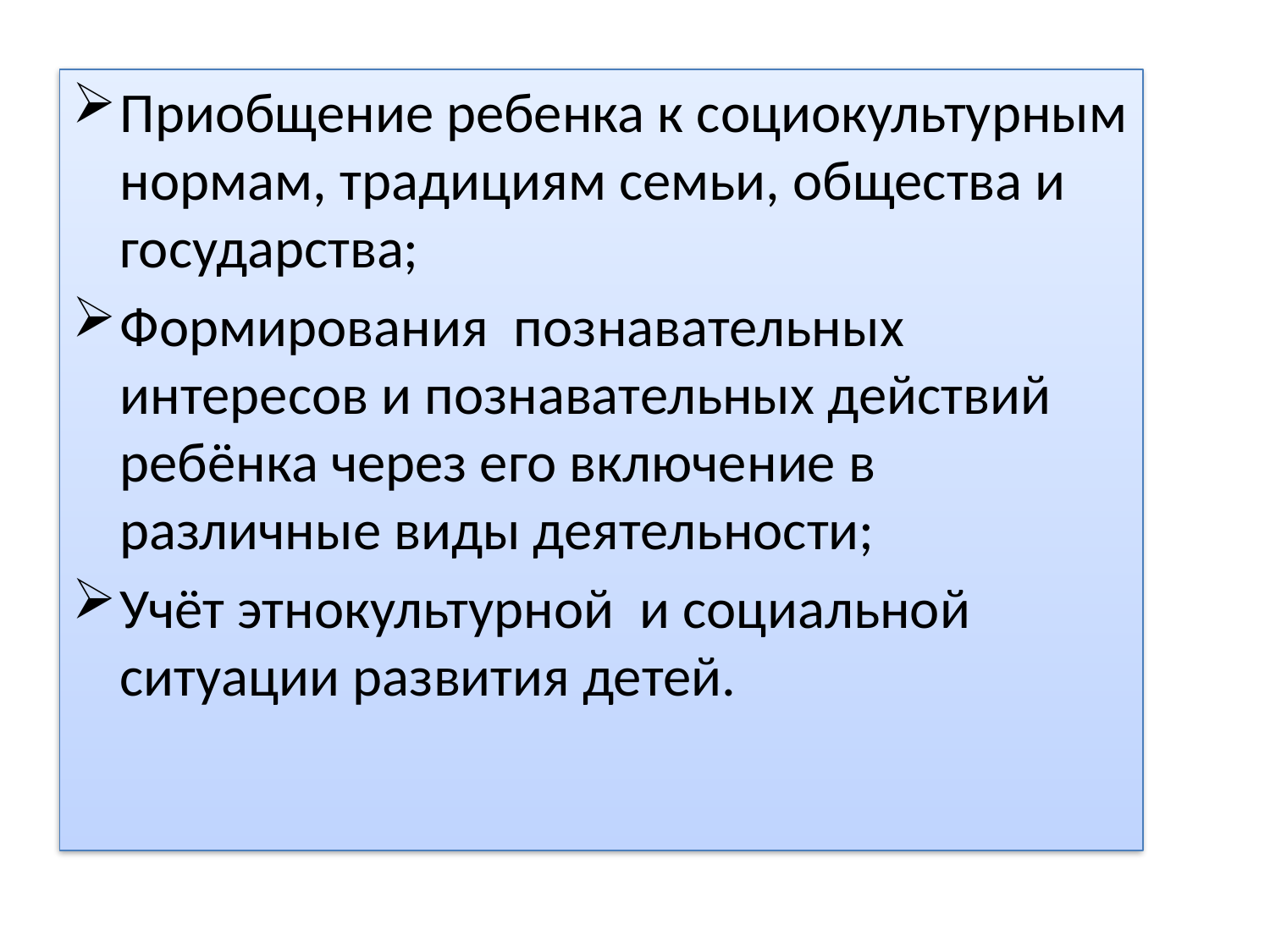

Приобщение ребенка к социокультурным нормам, традициям семьи, общества и государства;
Формирования  познавательных интересов и познавательных действий ребёнка через его включение в различные виды деятельности;
Учёт этнокультурной  и социальной ситуации развития детей.